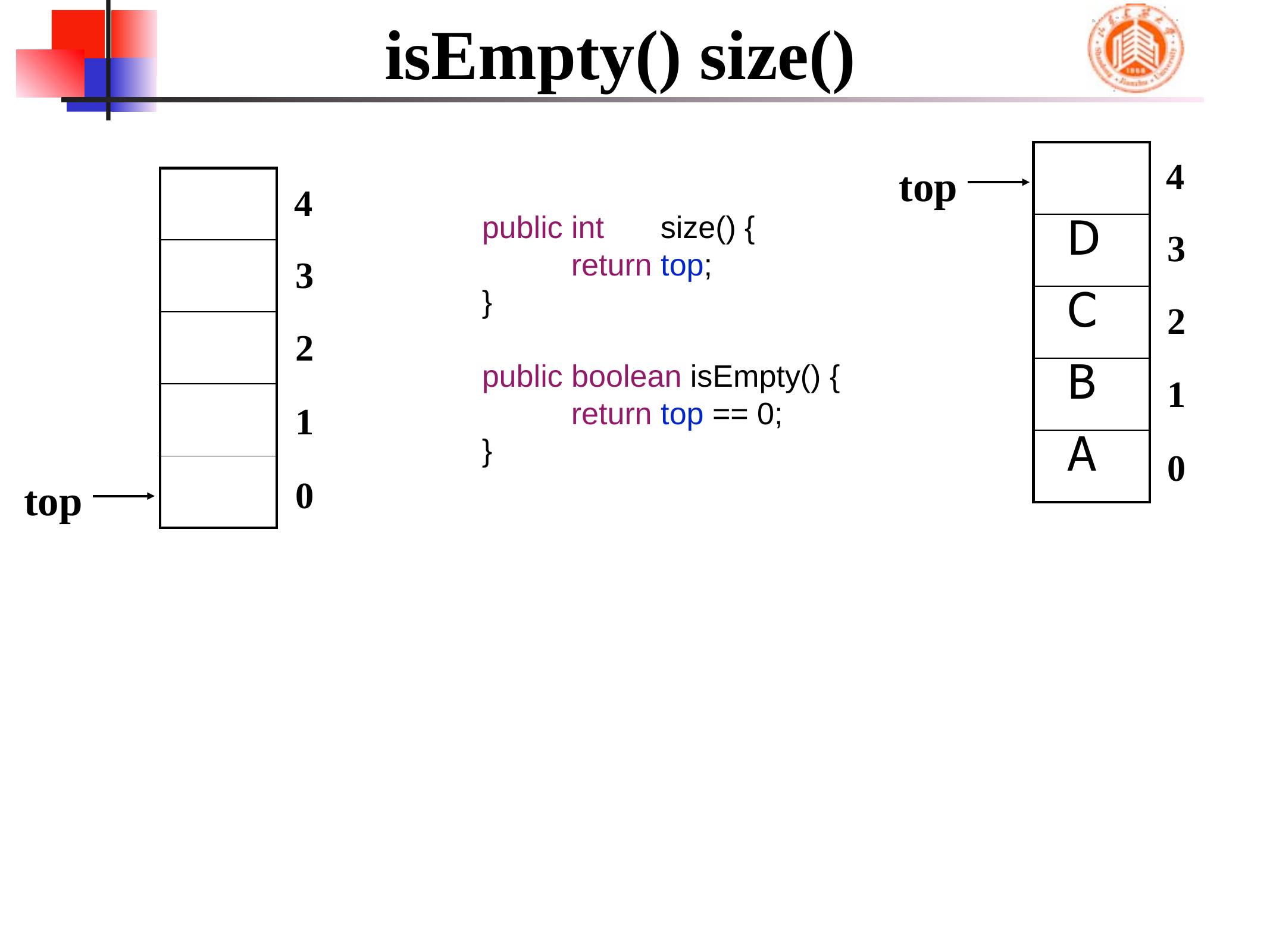

# isEmpty() size()
|  |
| --- |
| D |
| C |
| B |
| A |
4

	public int	size() {
		return top;
	}

	public boolean isEmpty() {
		return top == 0;
	}
top
|  |
| --- |
|  |
|  |
|  |
|  |
4

3
3
2
2
1
1
0
0
top